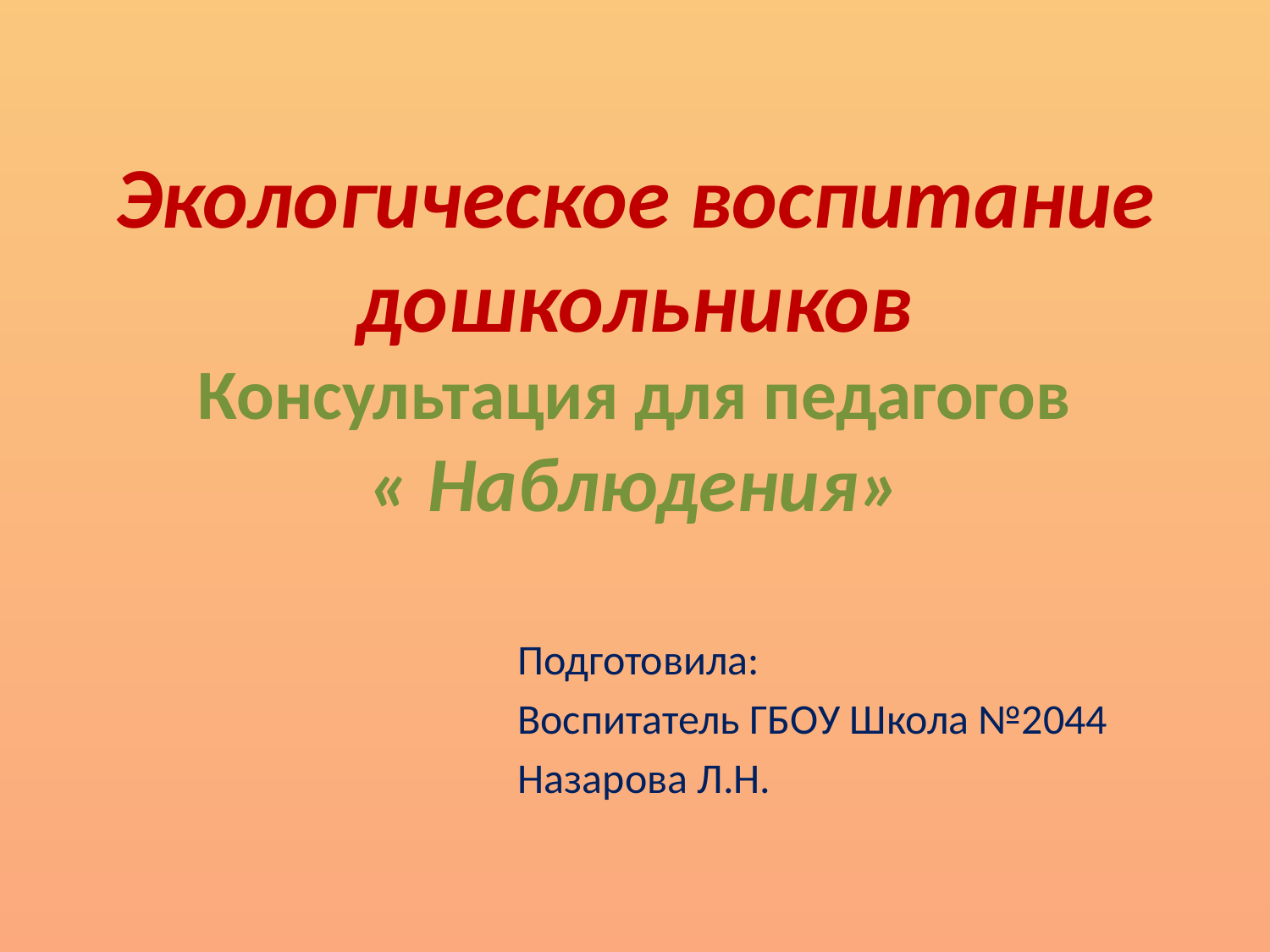

# Экологическое воспитание дошкольников Консультация для педагогов « Наблюдения»
Подготовила:
Воспитатель ГБОУ Школа №2044
Назарова Л.Н.